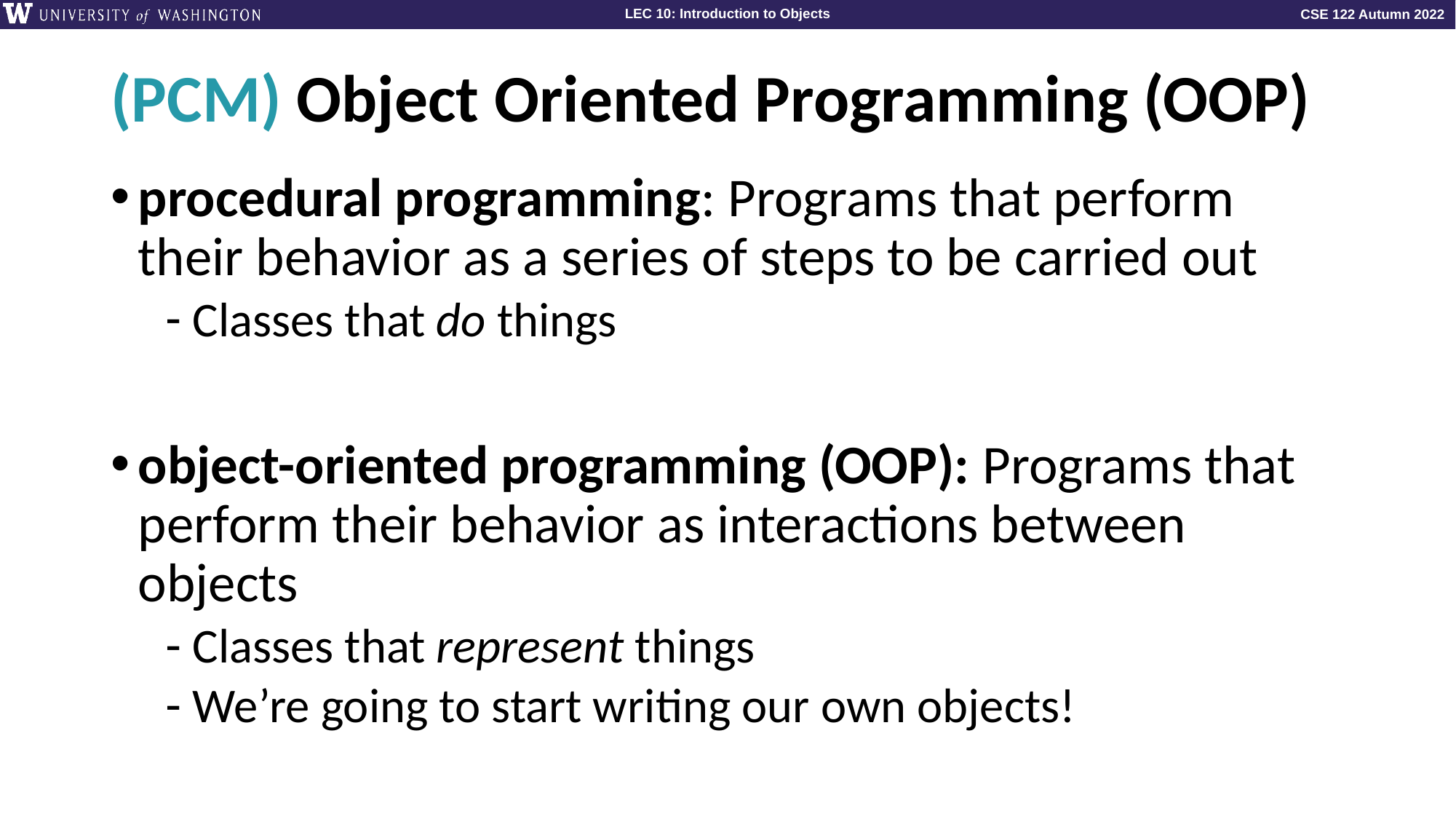

# (PCM) Object Oriented Programming (OOP)
procedural programming: Programs that perform their behavior as a series of steps to be carried out
Classes that do things

object-oriented programming (OOP): Programs that perform their behavior as interactions between objects
Classes that represent things
We’re going to start writing our own objects!